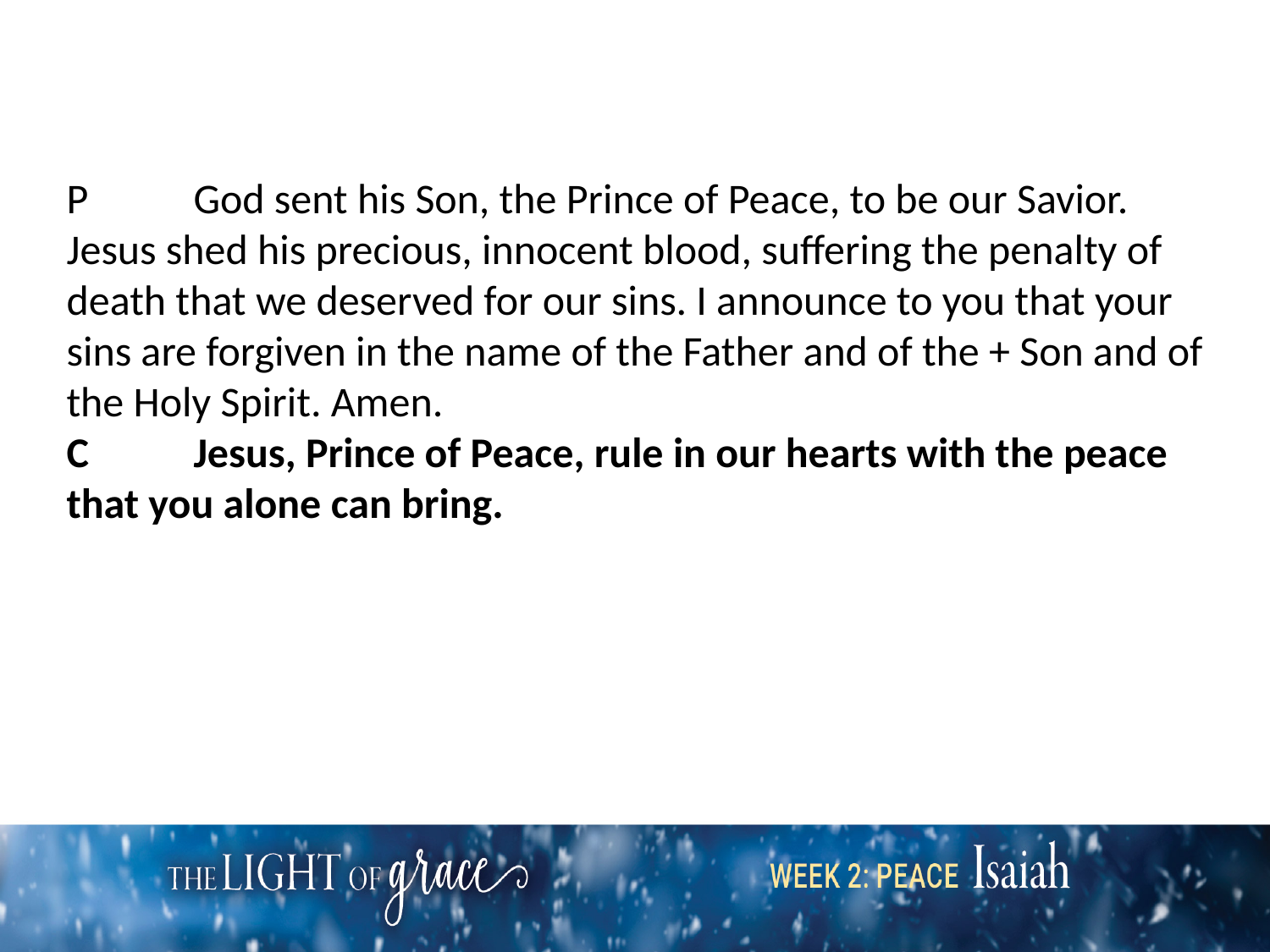

P	God sent his Son, the Prince of Peace, to be our Savior. Jesus shed his precious, innocent blood, suffering the penalty of death that we deserved for our sins. I announce to you that your sins are forgiven in the name of the Father and of the + Son and of the Holy Spirit. Amen.
C	Jesus, Prince of Peace, rule in our hearts with the peace that you alone can bring.